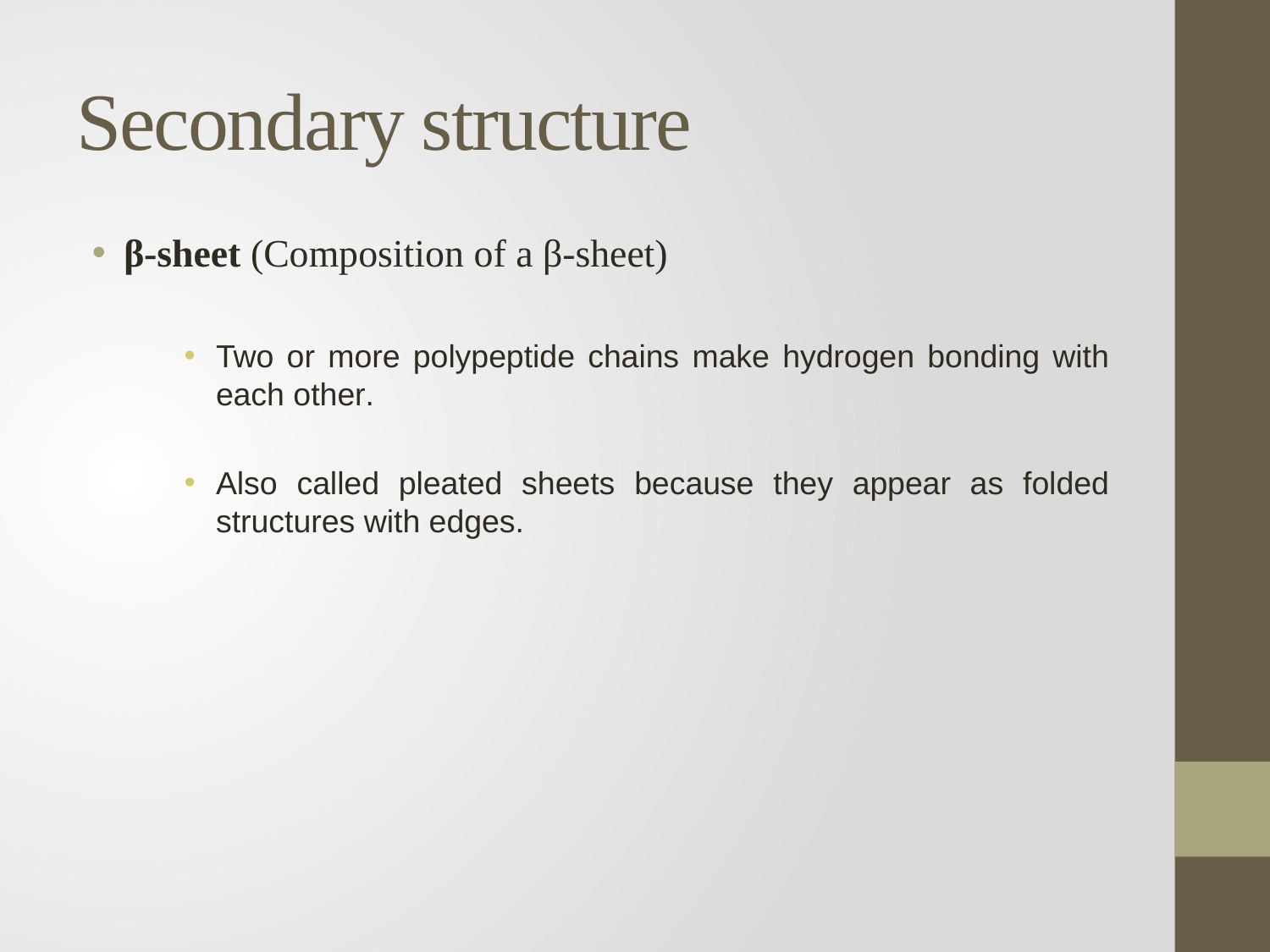

# Secondary structure
β-sheet (Composition of a β-sheet)

Two or more polypeptide chains make hydrogen bonding with each other.

Also called pleated sheets because they appear as folded structures with edges.